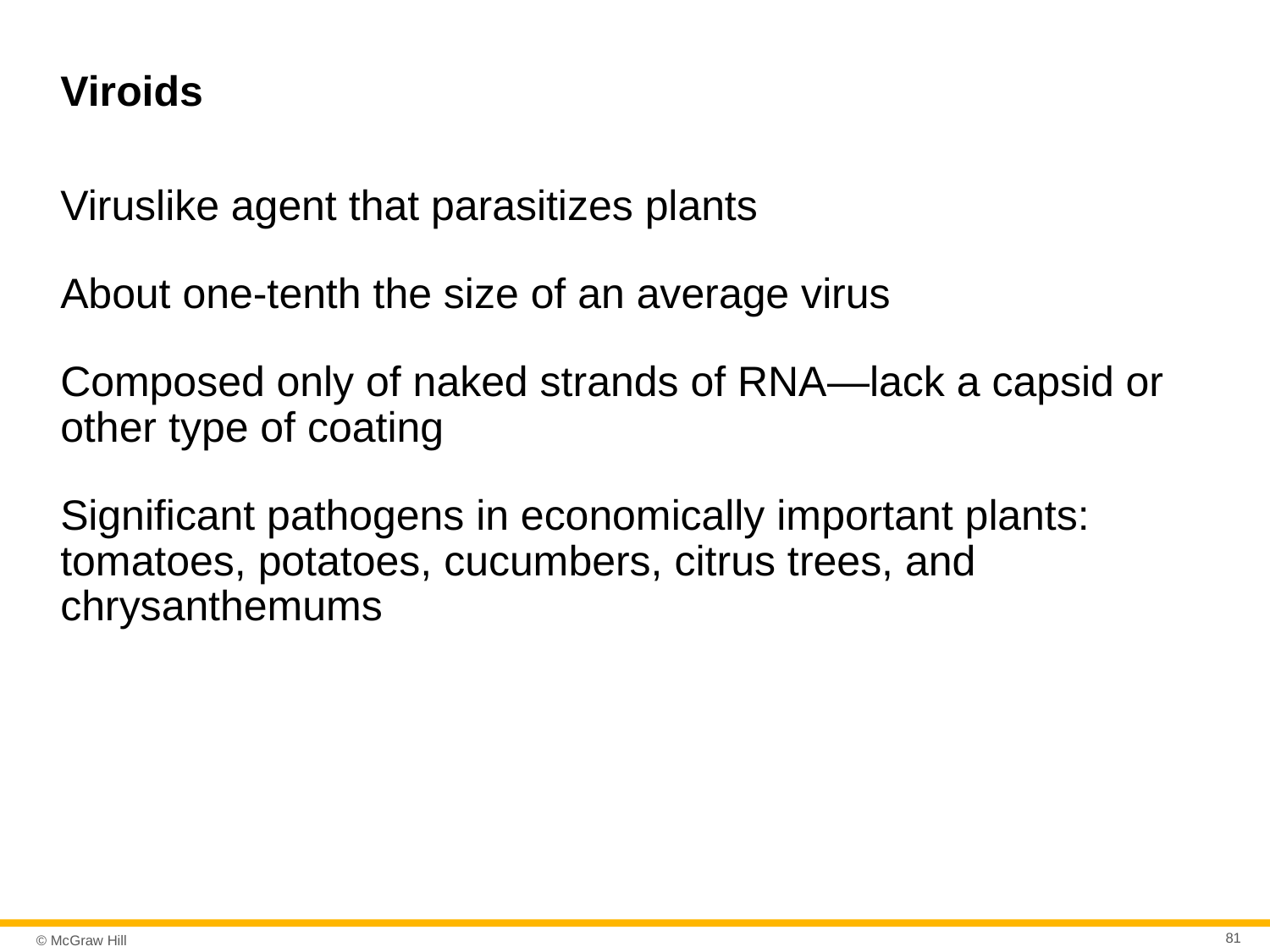

# Viroids
Viruslike agent that parasitizes plants
About one-tenth the size of an average virus
Composed only of naked strands of RNA—lack a capsid or other type of coating
Significant pathogens in economically important plants: tomatoes, potatoes, cucumbers, citrus trees, and chrysanthemums